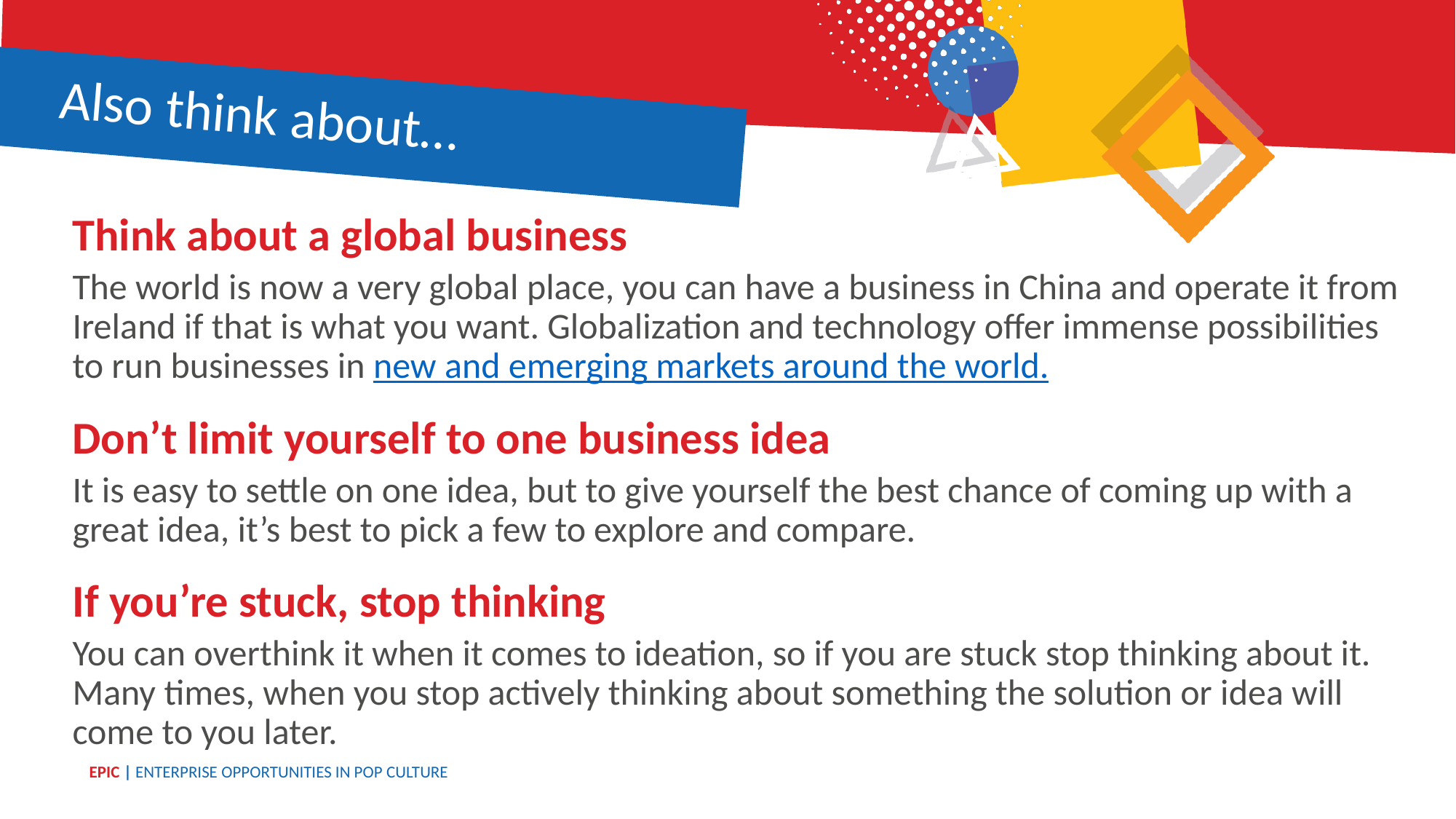

Also think about…
Think about a global business
The world is now a very global place, you can have a business in China and operate it from Ireland if that is what you want. Globalization and technology offer immense possibilities to run businesses in new and emerging markets around the world.

Don’t limit yourself to one business idea
It is easy to settle on one idea, but to give yourself the best chance of coming up with a great idea, it’s best to pick a few to explore and compare.

If you’re stuck, stop thinking
You can overthink it when it comes to ideation, so if you are stuck stop thinking about it. Many times, when you stop actively thinking about something the solution or idea will come to you later.